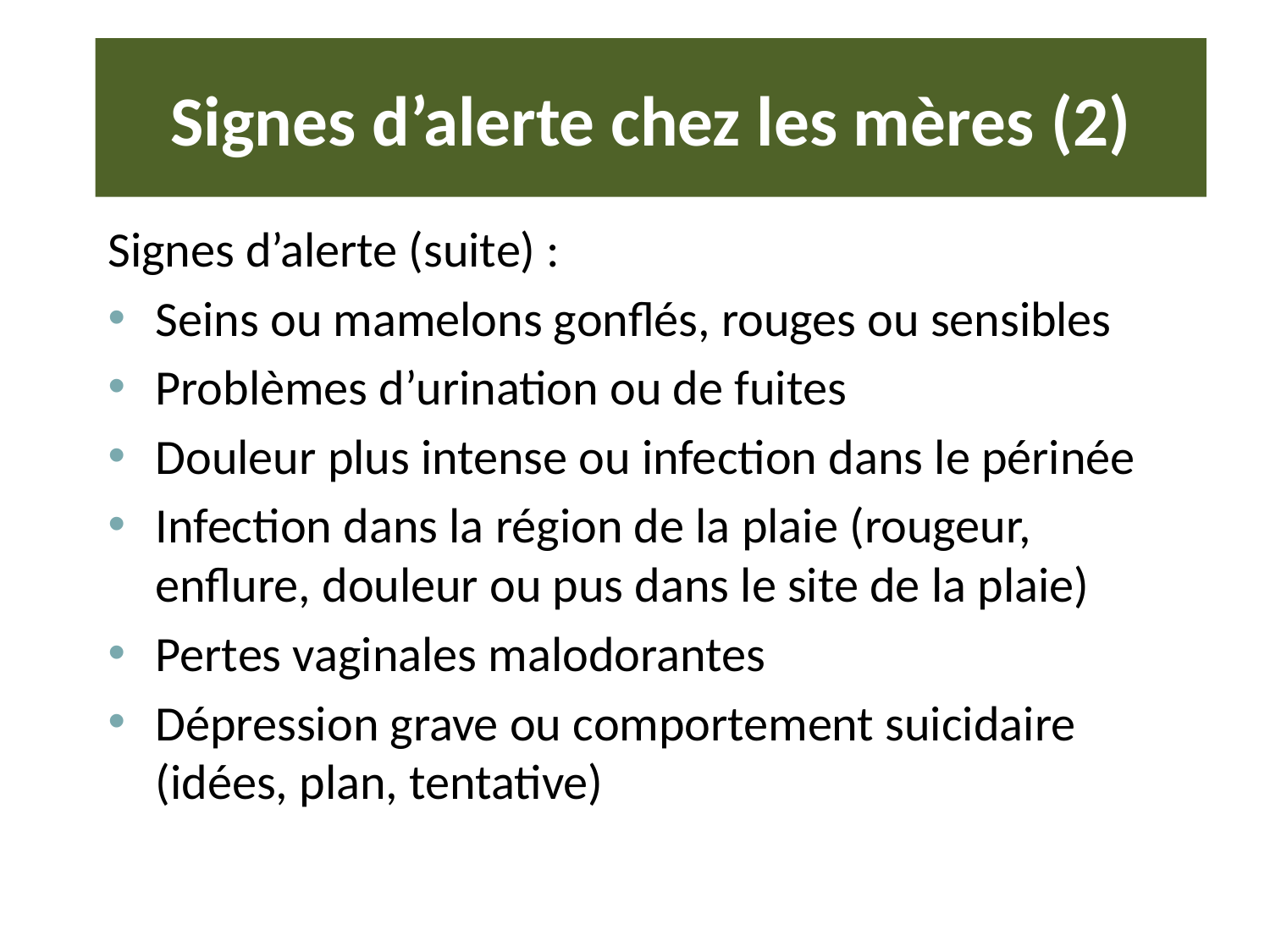

# Signes d’alerte chez les mères (2)
Signes d’alerte (suite) :
Seins ou mamelons gonflés, rouges ou sensibles
Problèmes d’urination ou de fuites
Douleur plus intense ou infection dans le périnée
Infection dans la région de la plaie (rougeur, enflure, douleur ou pus dans le site de la plaie)
Pertes vaginales malodorantes
Dépression grave ou comportement suicidaire (idées, plan, tentative)